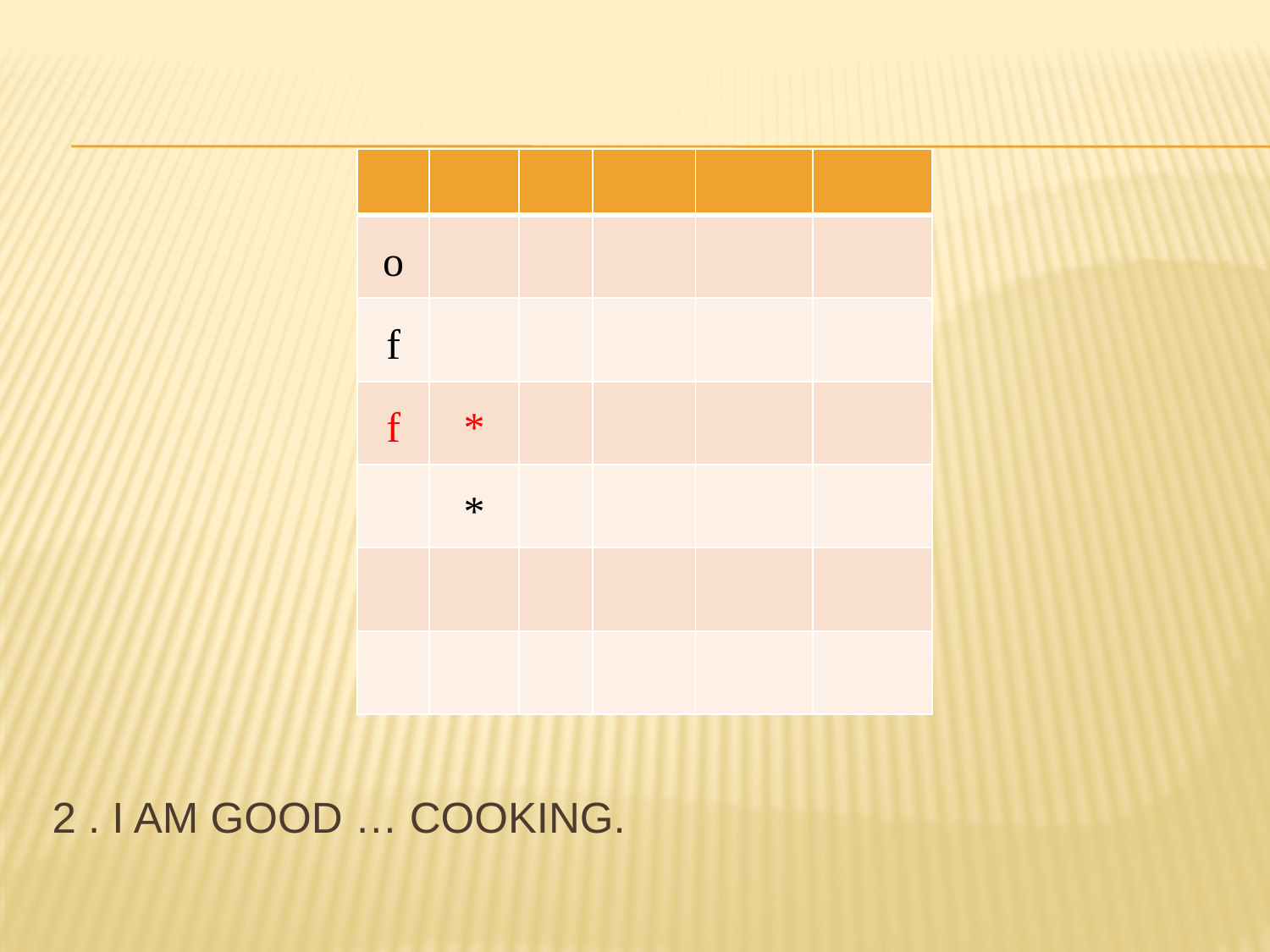

|  |  |  |  |  |  |
| --- | --- | --- | --- | --- | --- |
| o |  |  |  |  |  |
| f |  |  |  |  |  |
| f | \* |  |  |  |  |
|  | \* |  |  |  |  |
|  |  |  |  |  |  |
|  |  |  |  |  |  |
# 2 . I am good … cooking.